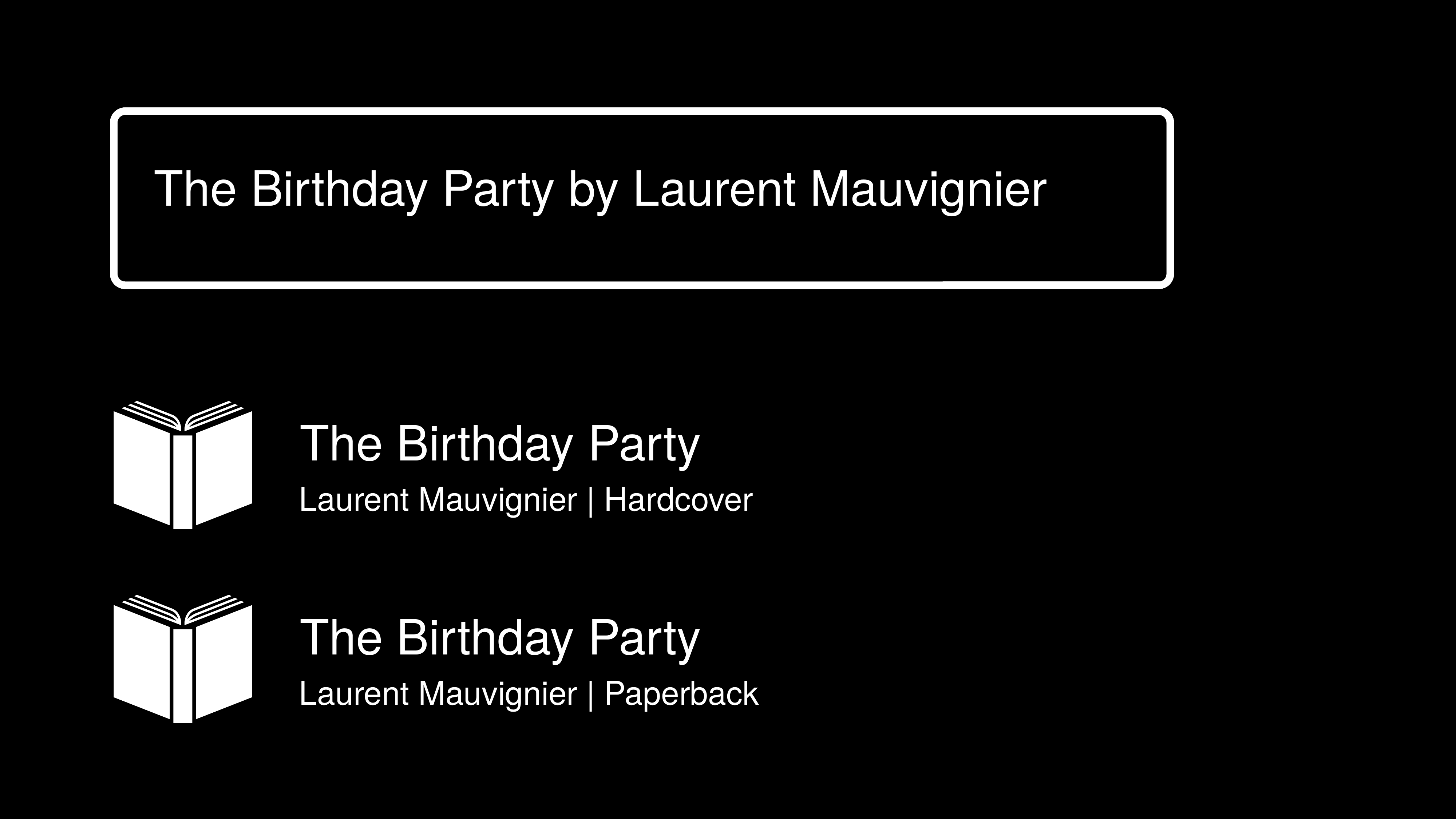

The Birthday Party by Laurent Mauvignier

The Birthday Party
Laurent Mauvignier | Hardcover

The Birthday Party
Laurent Mauvignier | Paperback